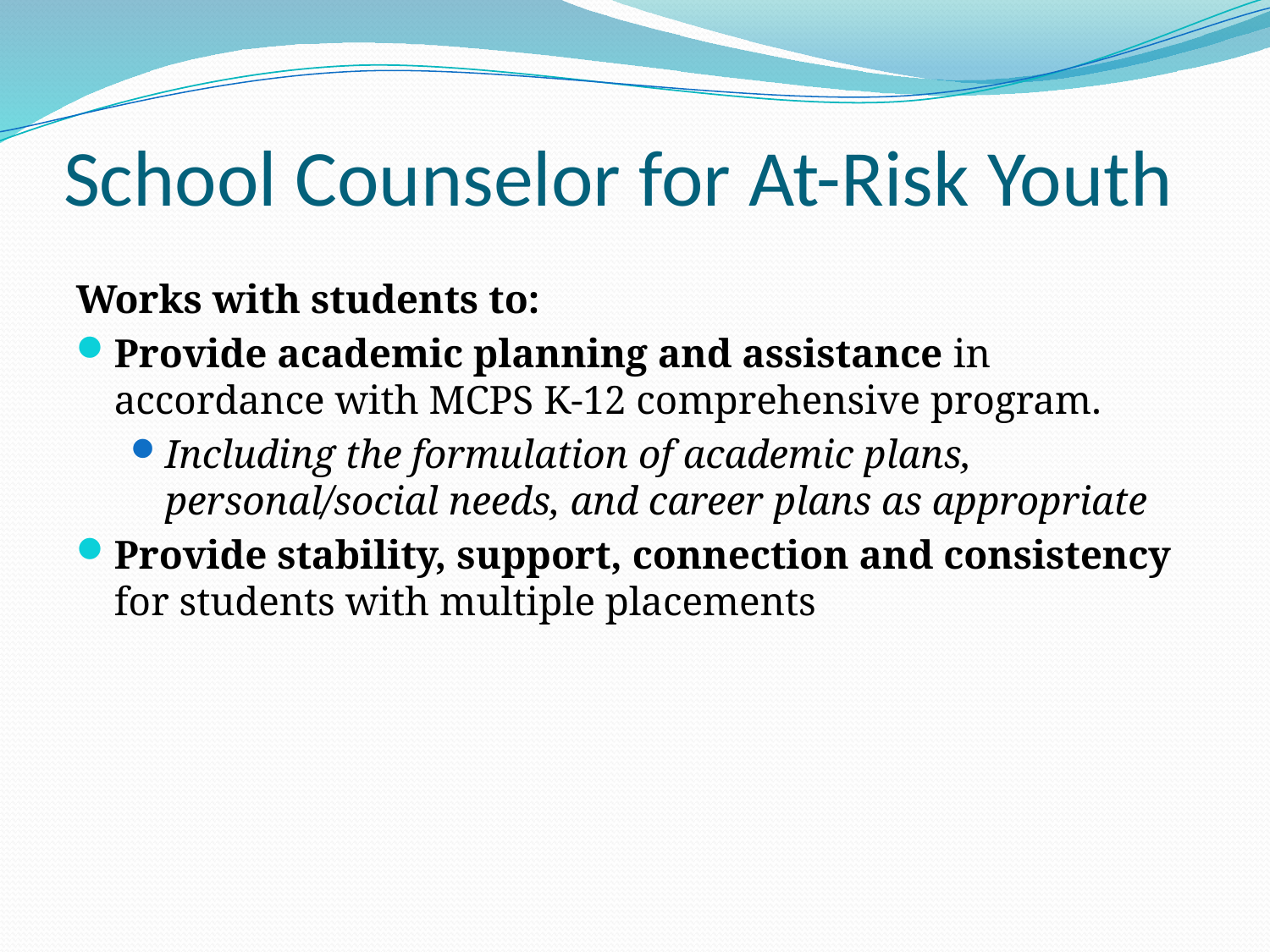

# School Counselor for At-Risk Youth
Works with students to:
Provide academic planning and assistance in accordance with MCPS K-12 comprehensive program.
Including the formulation of academic plans, personal/social needs, and career plans as appropriate
Provide stability, support, connection and consistency for students with multiple placements